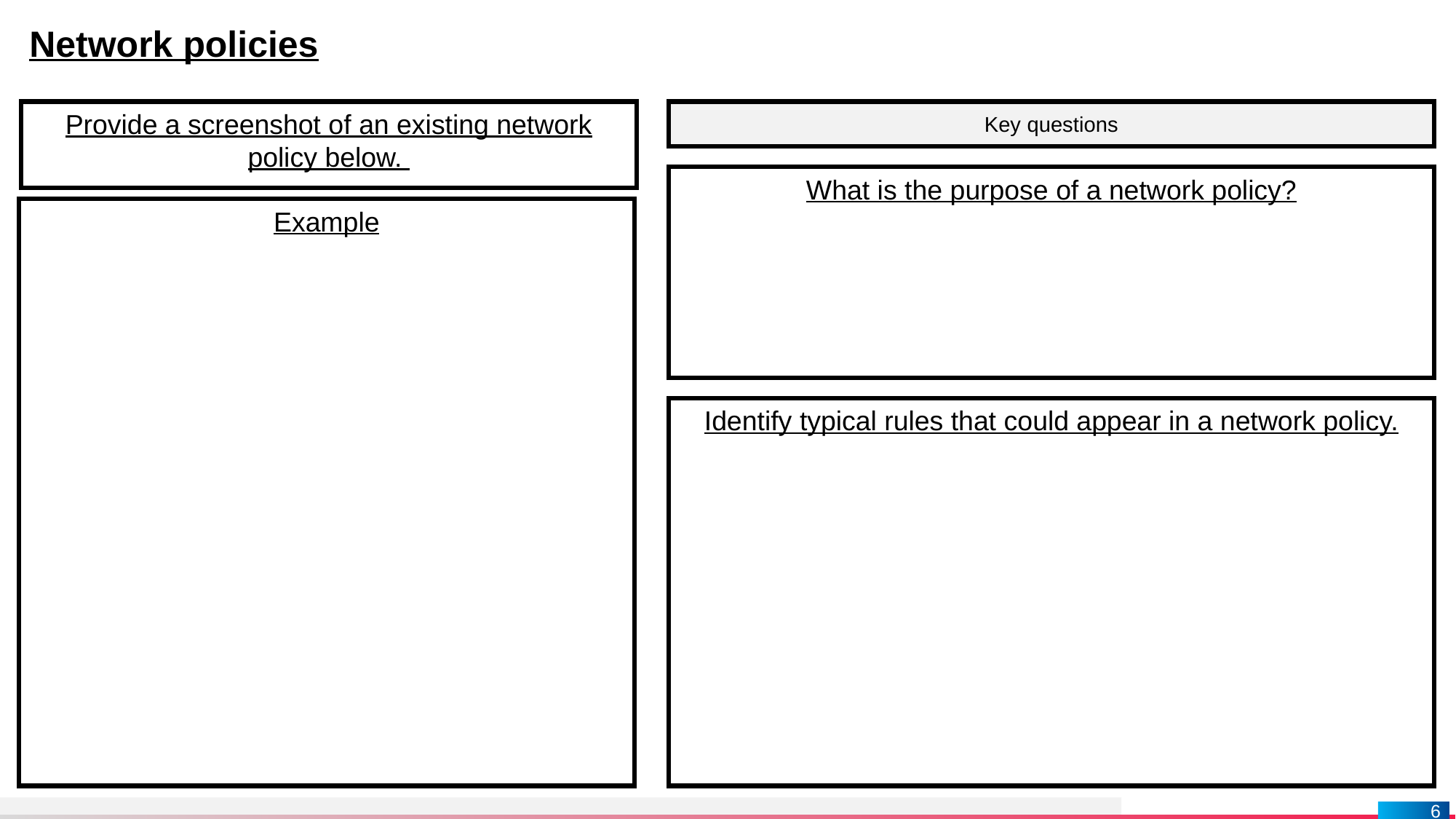

Network policies
Provide a screenshot of an existing network policy below.

Key questions
What is the purpose of a network policy?

Example

Identify typical rules that could appear in a network policy.

6